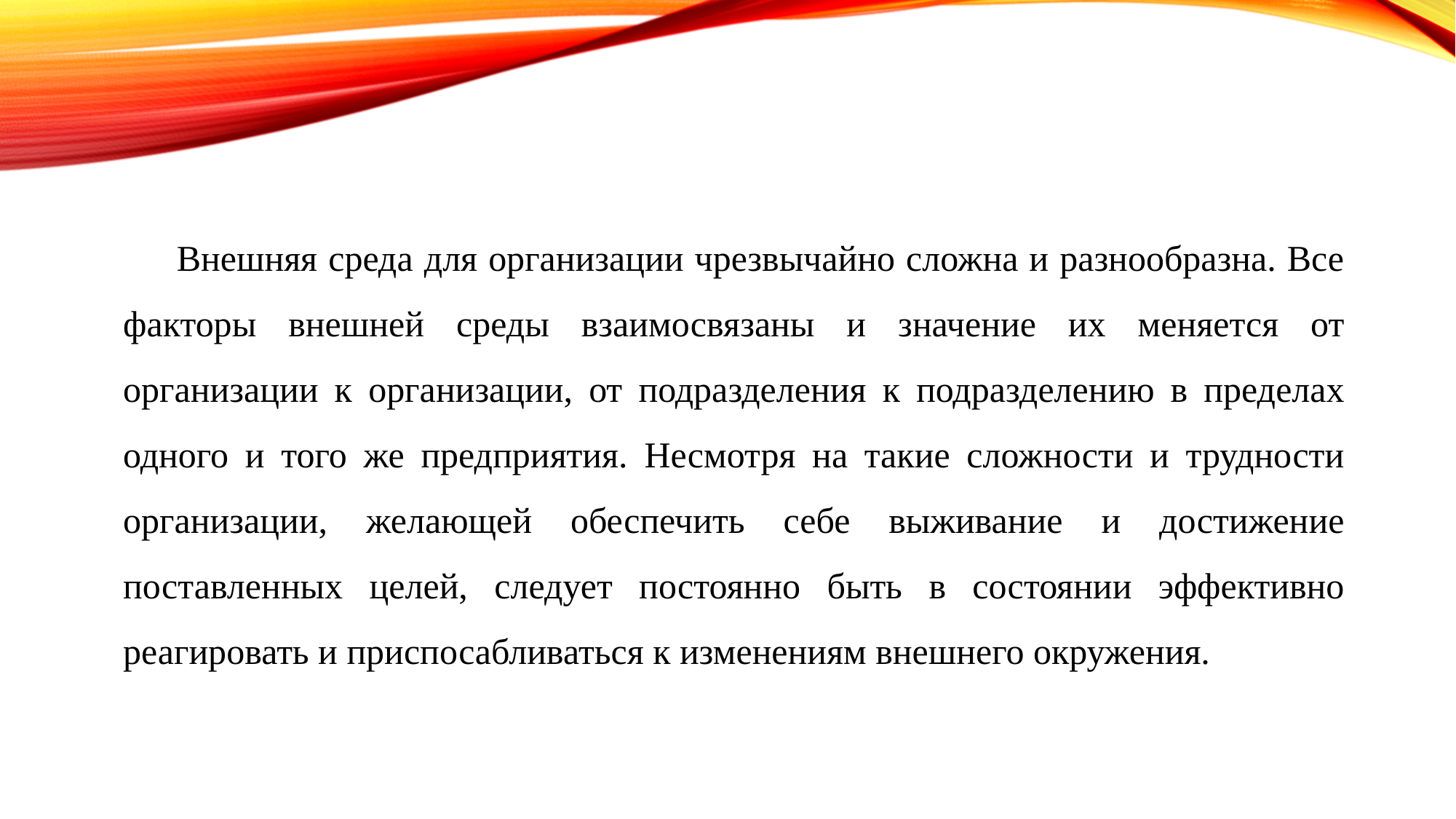

Внешняя среда для организации чрезвычайно сложна и разнообразна. Все факторы внешней среды взаимосвязаны и значение их меняется от организации к организации, от подразделения к подразделению в пределах одного и того же предприятия. Несмотря на такие сложности и трудности организации, желающей обеспечить себе выживание и достижение поставленных целей, следует постоянно быть в состоянии эффективно реагировать и приспосабливаться к изменениям внешнего окружения.